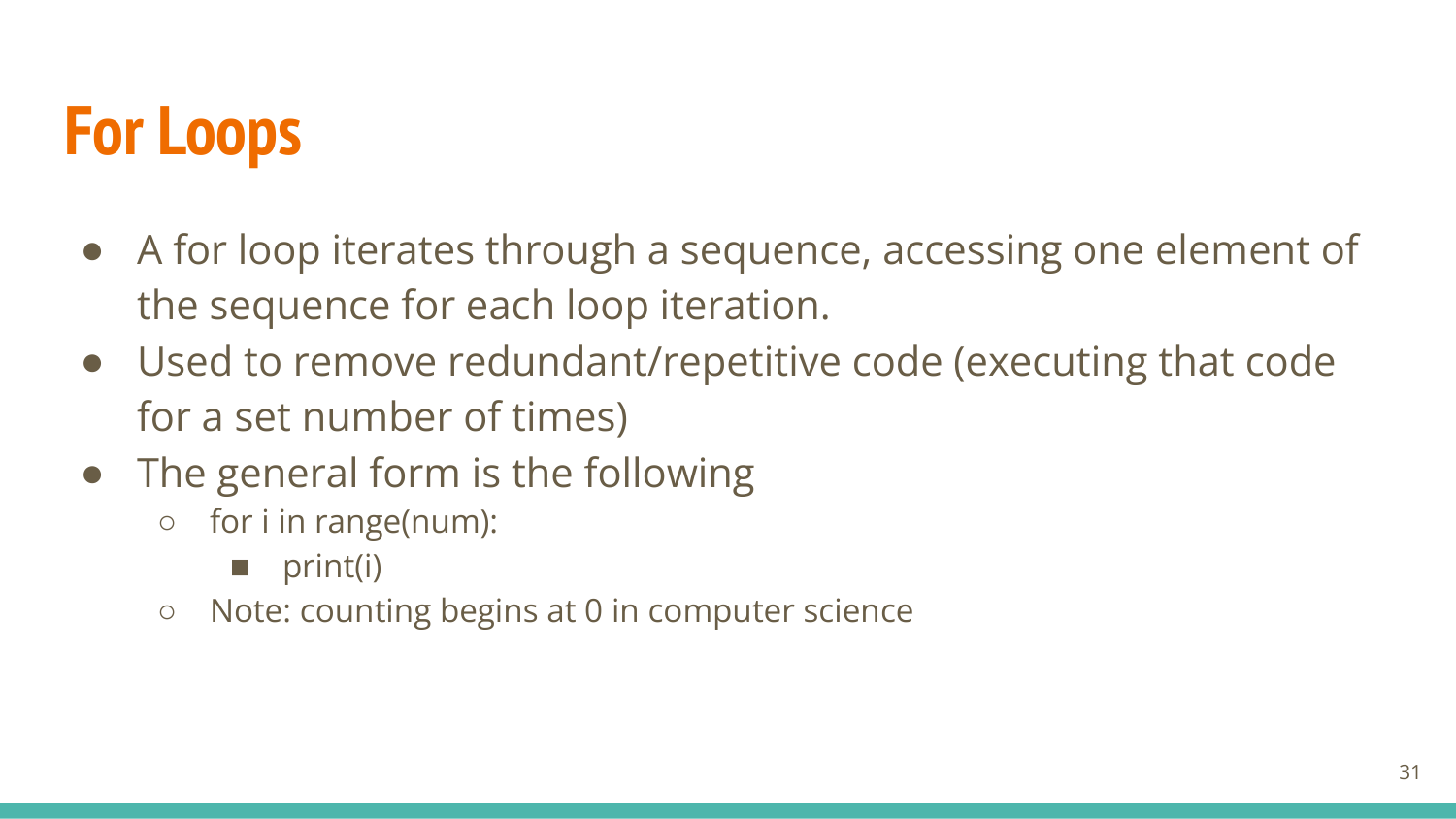

# For Loops
A for loop iterates through a sequence, accessing one element of the sequence for each loop iteration.
Used to remove redundant/repetitive code (executing that code for a set number of times)
The general form is the following
for i in range(num):
print(i)
Note: counting begins at 0 in computer science

31